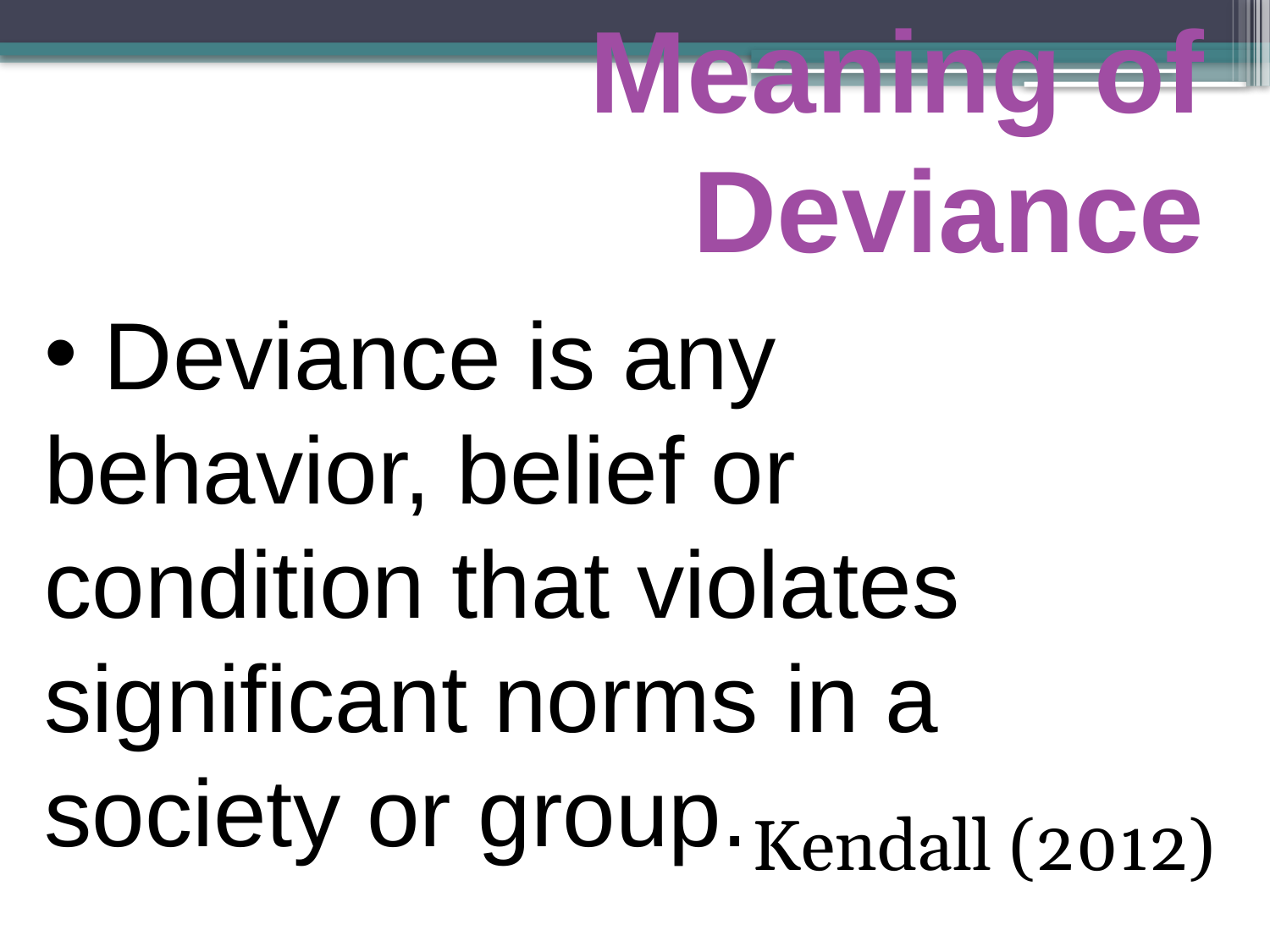

Meaning of Deviance
 Deviance is any behavior, belief or condition that violates significant norms in a society or group.
Kendall (2012)